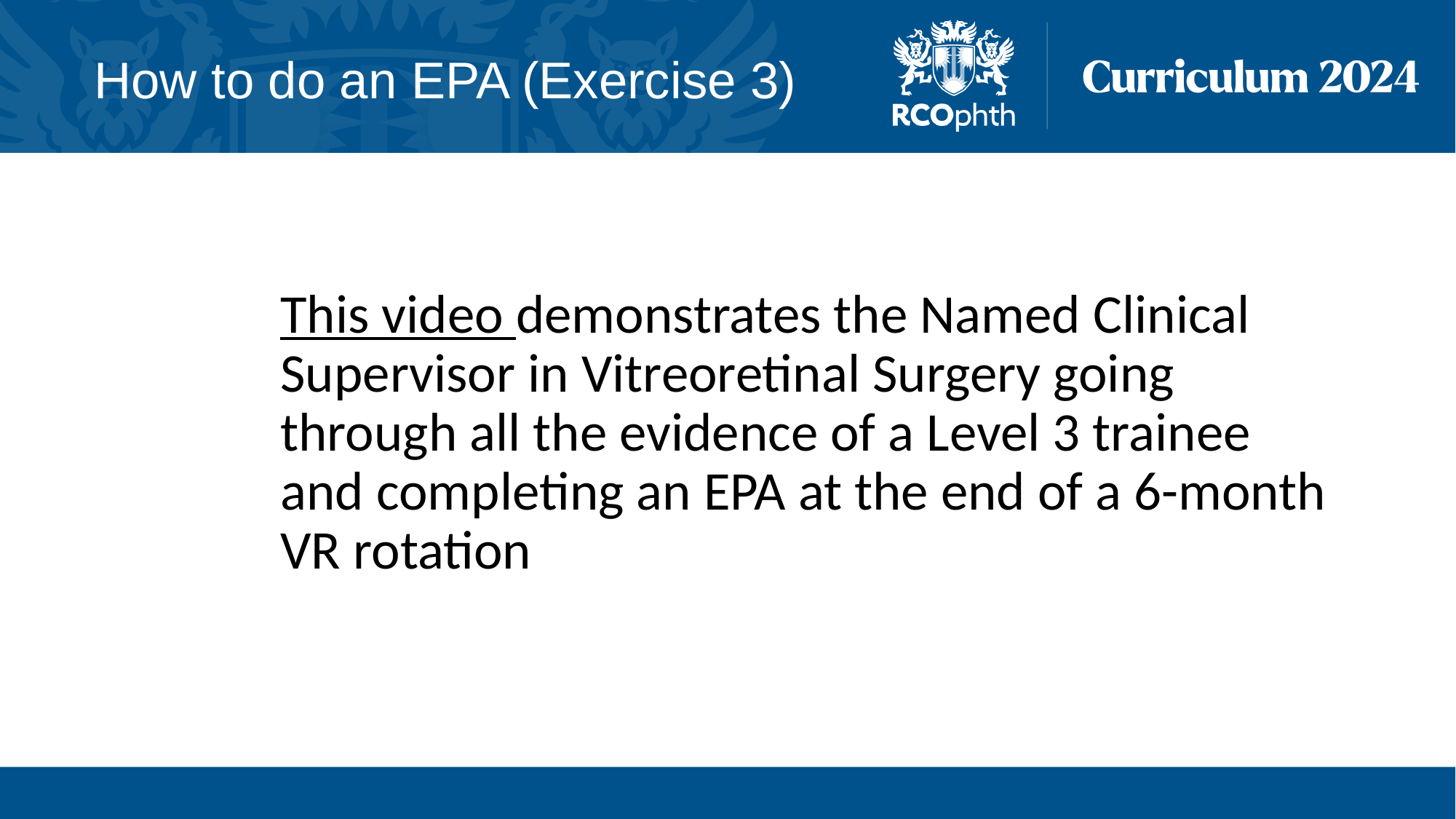

# How to do an EPA (Exercise 3)

This video demonstrates the Named Clinical Supervisor in Vitreoretinal Surgery going through all the evidence of a Level 3 trainee and completing an EPA at the end of a 6-month VR rotation